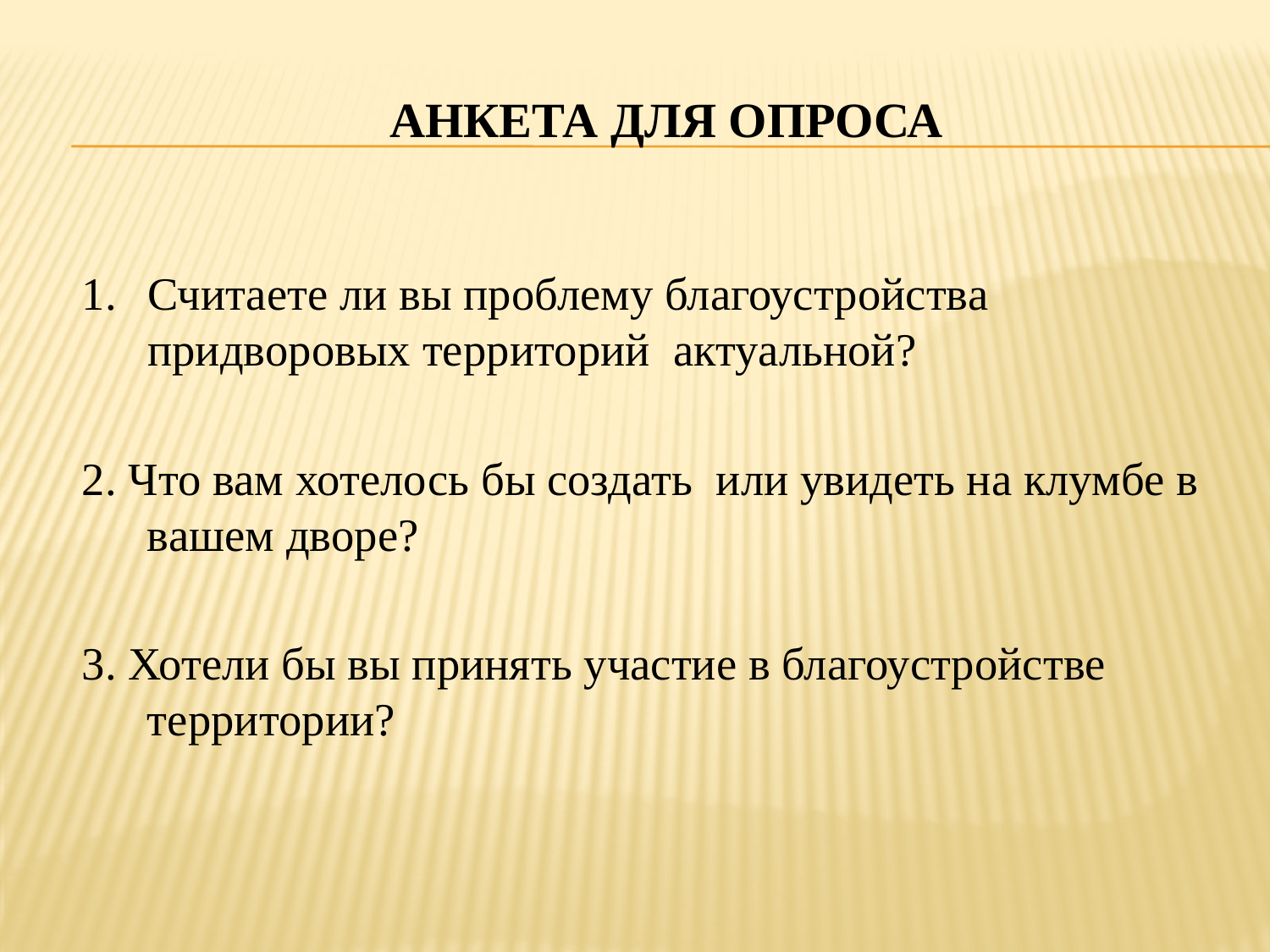

Анкета для опроса
Считаете ли вы проблему благоустройства придворовых территорий  актуальной?

2. Что вам хотелось бы создать  или увидеть на клумбе в вашем дворе?

3. Хотели бы вы принять участие в благоустройстве территории?